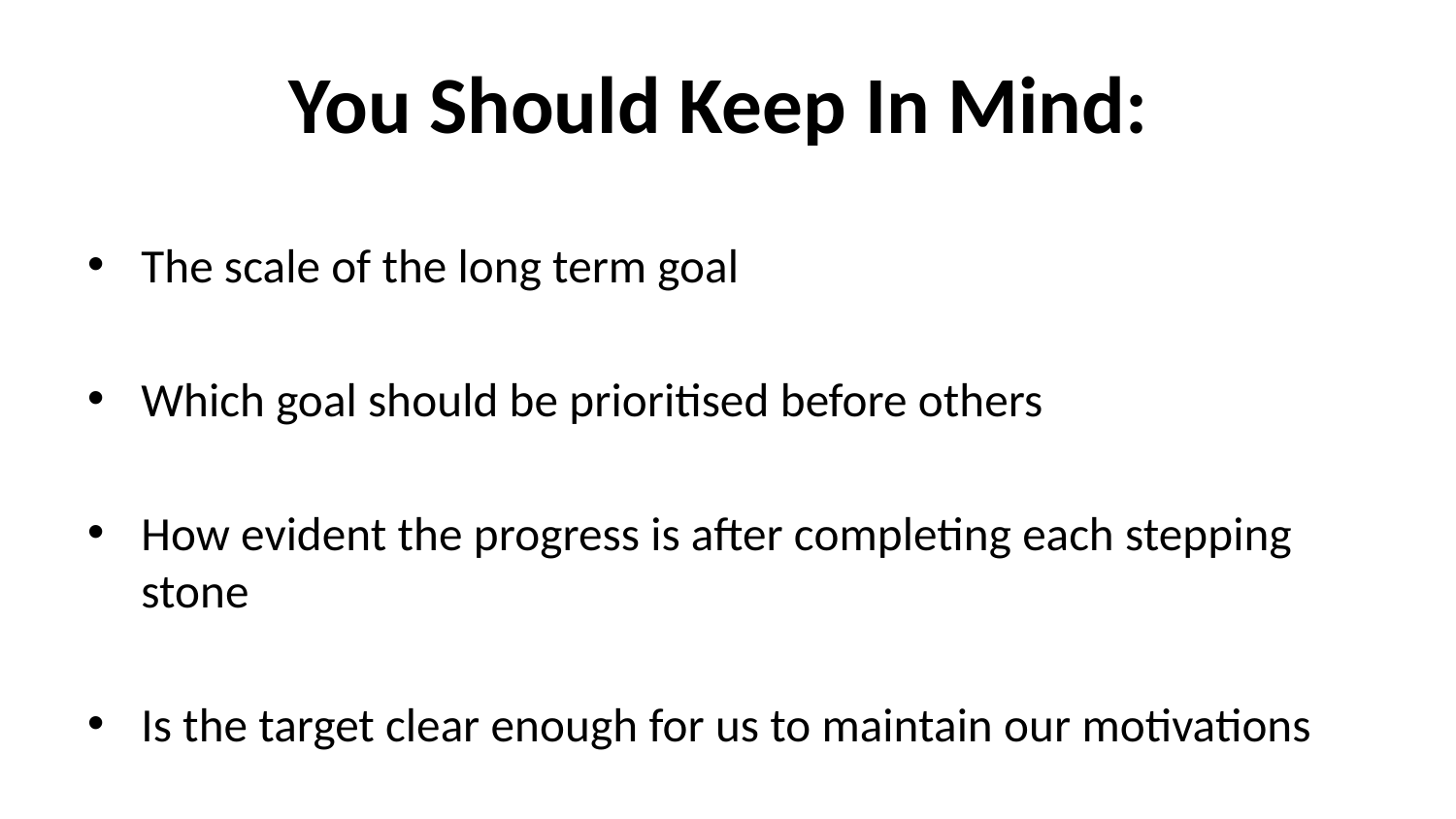

# You Should Keep In Mind:
The scale of the long term goal

Which goal should be prioritised before others

How evident the progress is after completing each stepping stone

Is the target clear enough for us to maintain our motivations